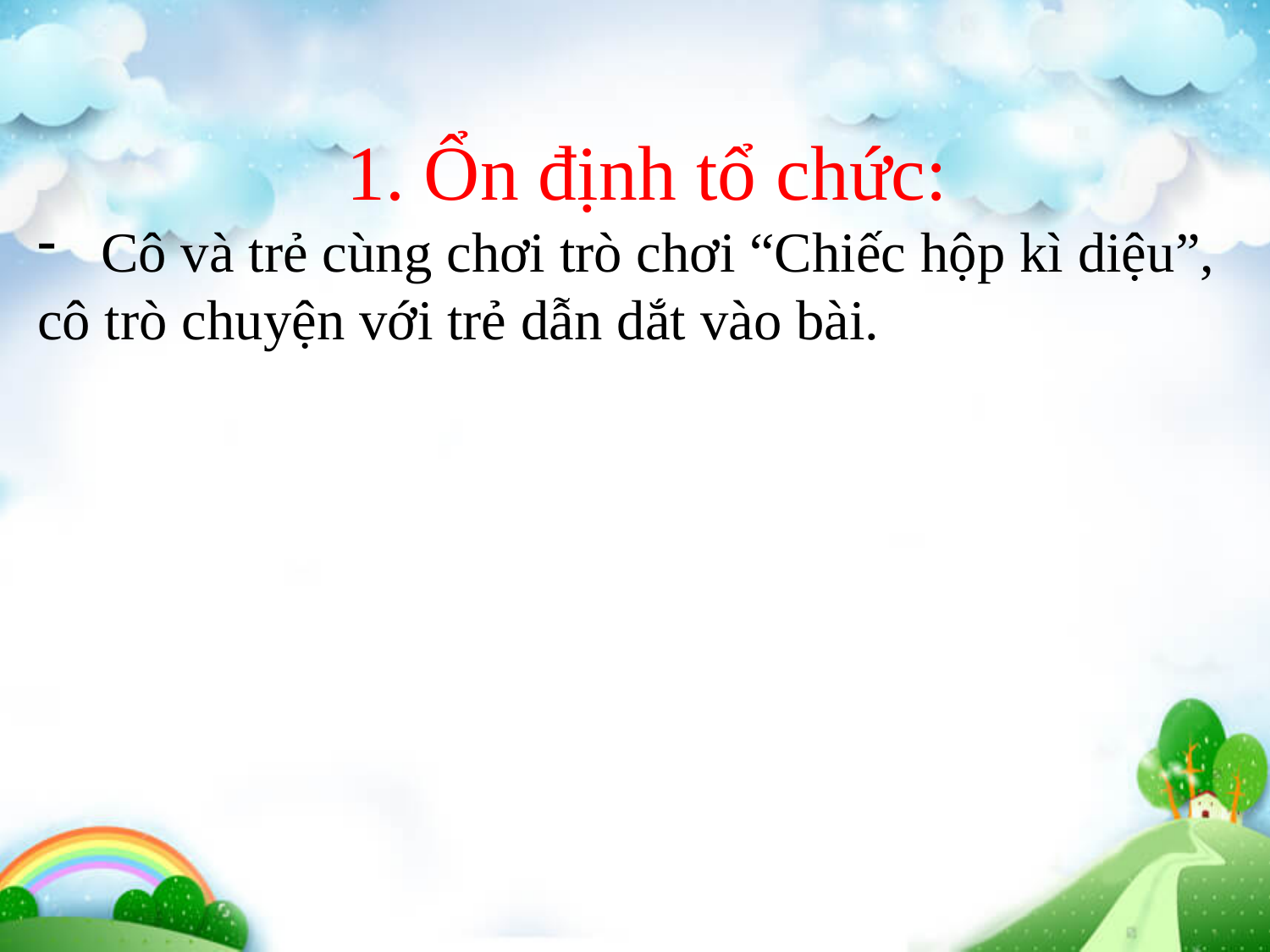

1. Ổn định tổ chức:
Cô và trẻ cùng chơi trò chơi “Chiếc hộp kì diệu”,
cô trò chuyện với trẻ dẫn dắt vào bài.